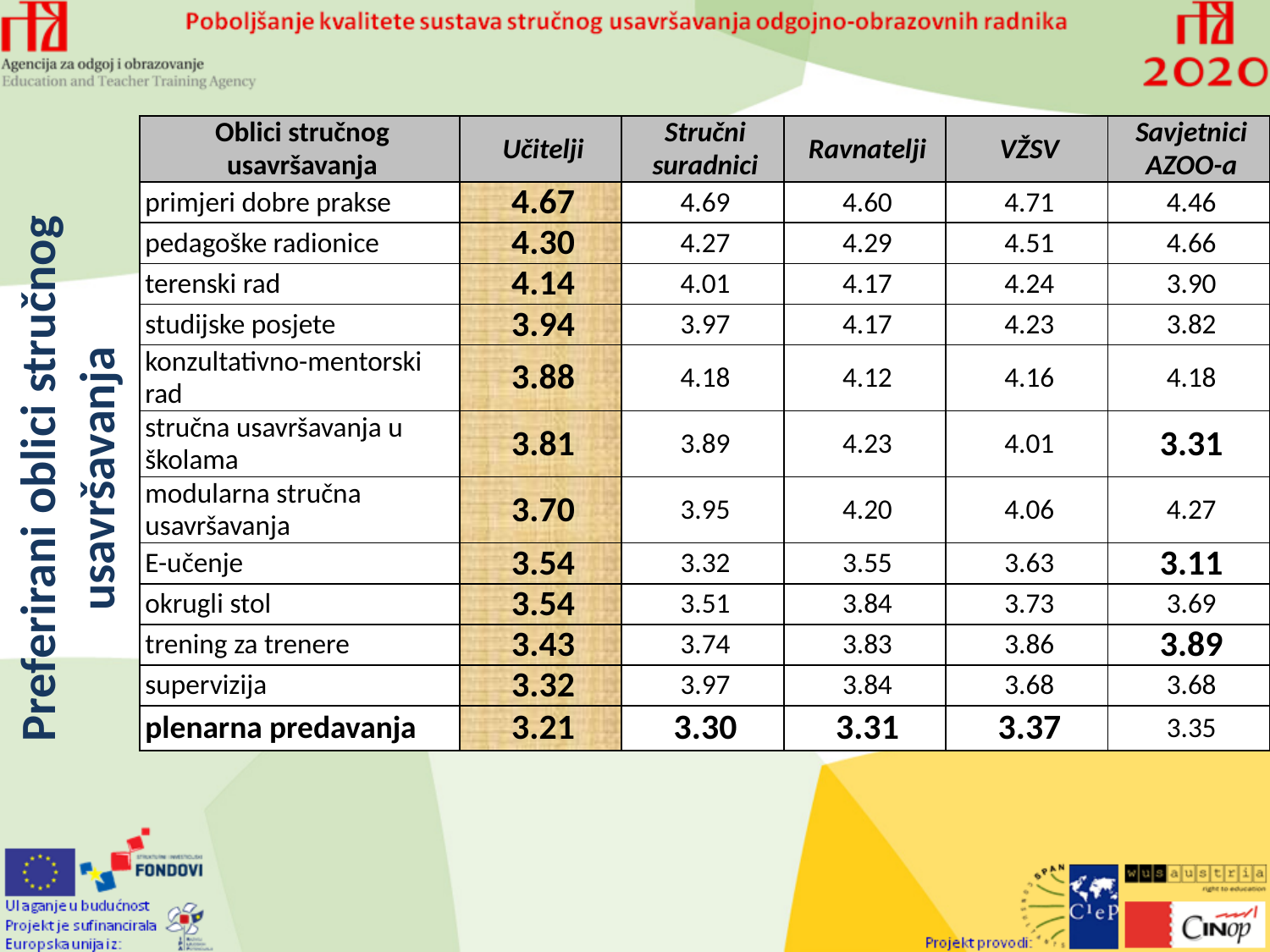

| Oblici stručnog usavršavanja | Učitelji | Stručni suradnici | Ravnatelji | VŽSV | Savjetnici AZOO-a |
| --- | --- | --- | --- | --- | --- |
| primjeri dobre prakse | 4.67 | 4.69 | 4.60 | 4.71 | 4.46 |
| pedagoške radionice | 4.30 | 4.27 | 4.29 | 4.51 | 4.66 |
| terenski rad | 4.14 | 4.01 | 4.17 | 4.24 | 3.90 |
| studijske posjete | 3.94 | 3.97 | 4.17 | 4.23 | 3.82 |
| konzultativno-mentorski rad | 3.88 | 4.18 | 4.12 | 4.16 | 4.18 |
| stručna usavršavanja u školama | 3.81 | 3.89 | 4.23 | 4.01 | 3.31 |
| modularna stručna usavršavanja | 3.70 | 3.95 | 4.20 | 4.06 | 4.27 |
| E-učenje | 3.54 | 3.32 | 3.55 | 3.63 | 3.11 |
| okrugli stol | 3.54 | 3.51 | 3.84 | 3.73 | 3.69 |
| trening za trenere | 3.43 | 3.74 | 3.83 | 3.86 | 3.89 |
| supervizija | 3.32 | 3.97 | 3.84 | 3.68 | 3.68 |
| plenarna predavanja | 3.21 | 3.30 | 3.31 | 3.37 | 3.35 |
Preferirani oblici stručnog usavršavanja